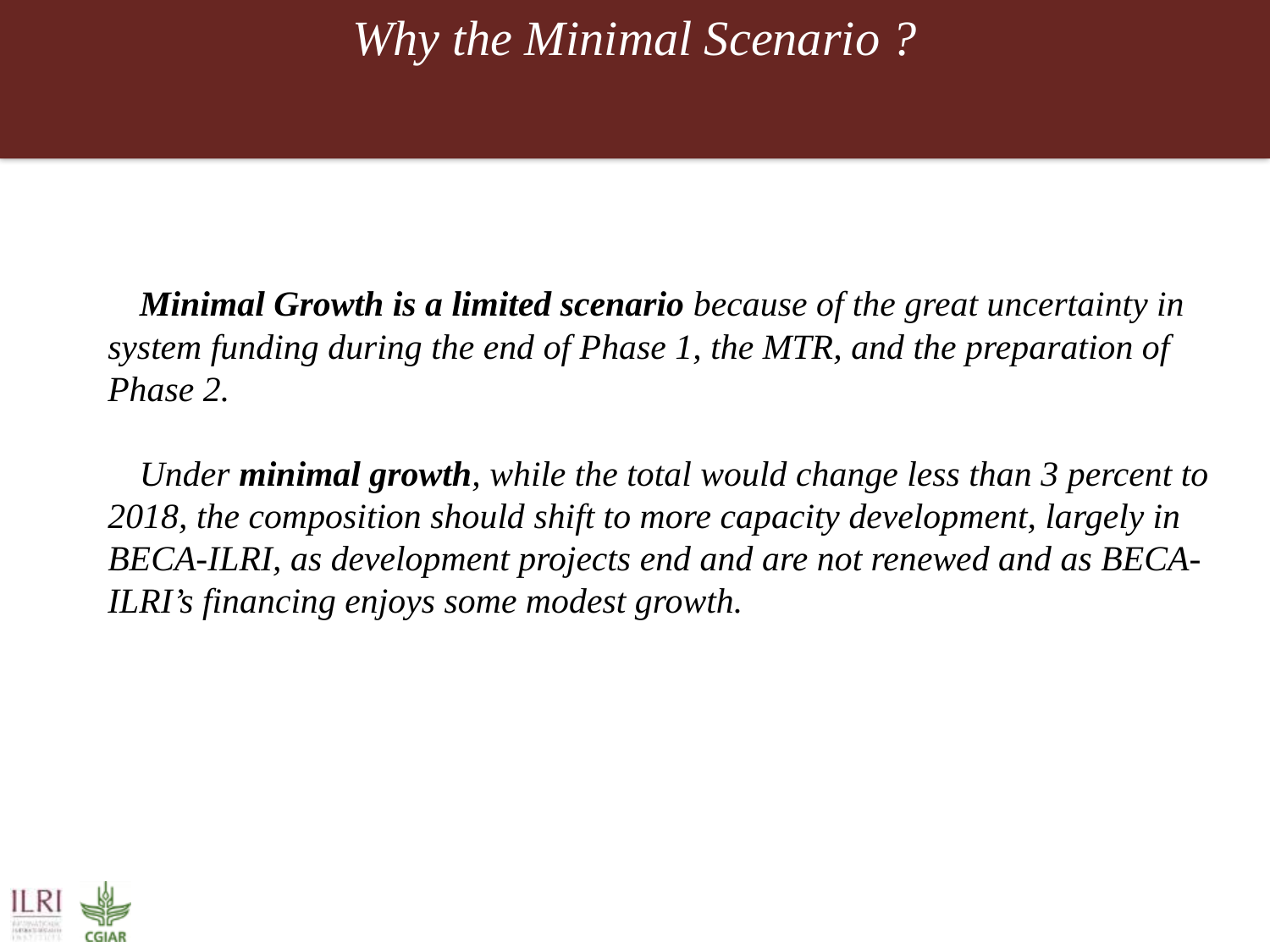

# Why the Minimal Scenario ?

Minimal Growth is a limited scenario because of the great uncertainty in system funding during the end of Phase 1, the MTR, and the preparation of Phase 2.
Under minimal growth, while the total would change less than 3 percent to 2018, the composition should shift to more capacity development, largely in BECA-ILRI, as development projects end and are not renewed and as BECA-ILRI’s financing enjoys some modest growth.